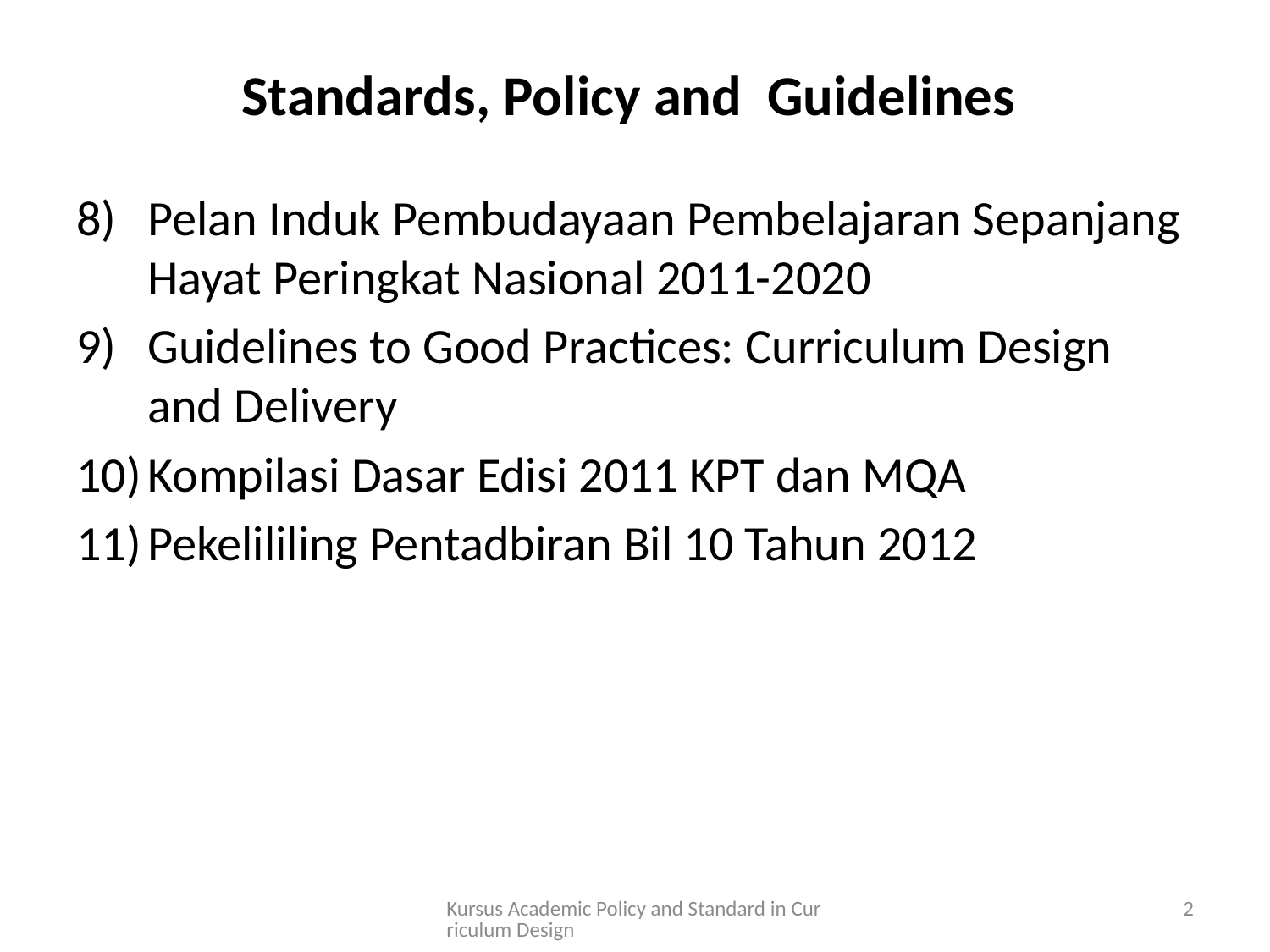

# Standards, Policy and  Guidelines
Pelan Induk Pembudayaan Pembelajaran Sepanjang Hayat Peringkat Nasional 2011-2020
Guidelines to Good Practices: Curriculum Design and Delivery
Kompilasi Dasar Edisi 2011 KPT dan MQA
Pekelililing Pentadbiran Bil 10 Tahun 2012
Kursus Academic Policy and Standard in Curriculum Design
2